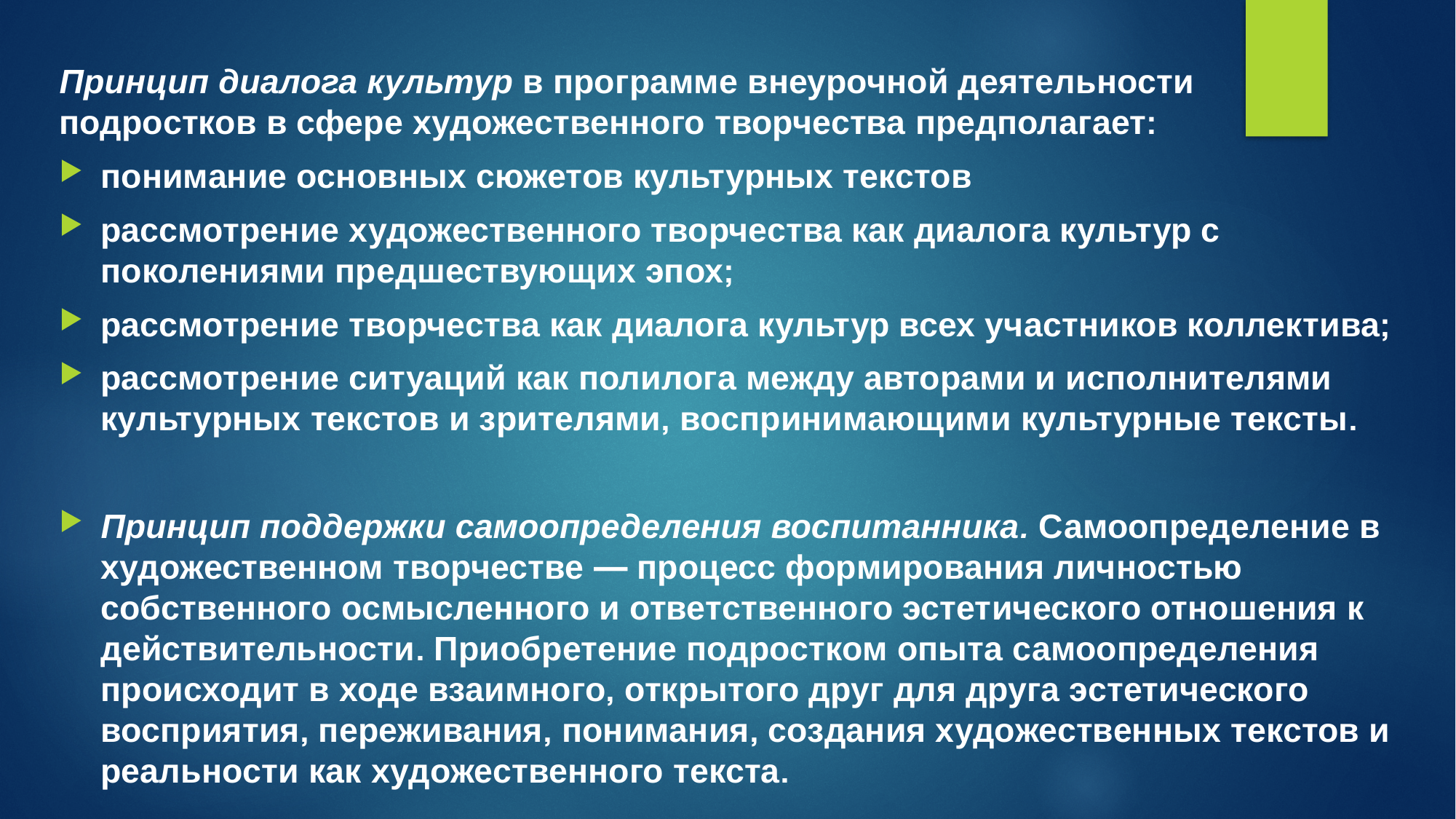

Принцип диалога культур в программе внеурочной дея­тельности подростков в сфере художественного творчества предполагает:
понимание основных сюжетов культурных текстов
рассмотрение художественного творчества как диалога культур с поколениями предшествующих эпох;
рассмотрение творчества как диалога культур всех участников кол­лектива;
рассмотрение ситуаций как полилога между автора­ми и исполнителями культурных текстов и зрителями, восп­ринимающими культурные тексты.

Принцип поддержки самоопределения воспитанника. Са­моопределение в художественном творчестве — процесс фор­мирования личностью собственного осмысленного и ответ­ственного эстетического отношения к действительности. Приобретение подростком опыта самоопределения происходит в ходе взаимного, открытого друг для друга эстетического восприятия, переживания, пони­мания, создания художественных текстов и реальности как художественного текста.